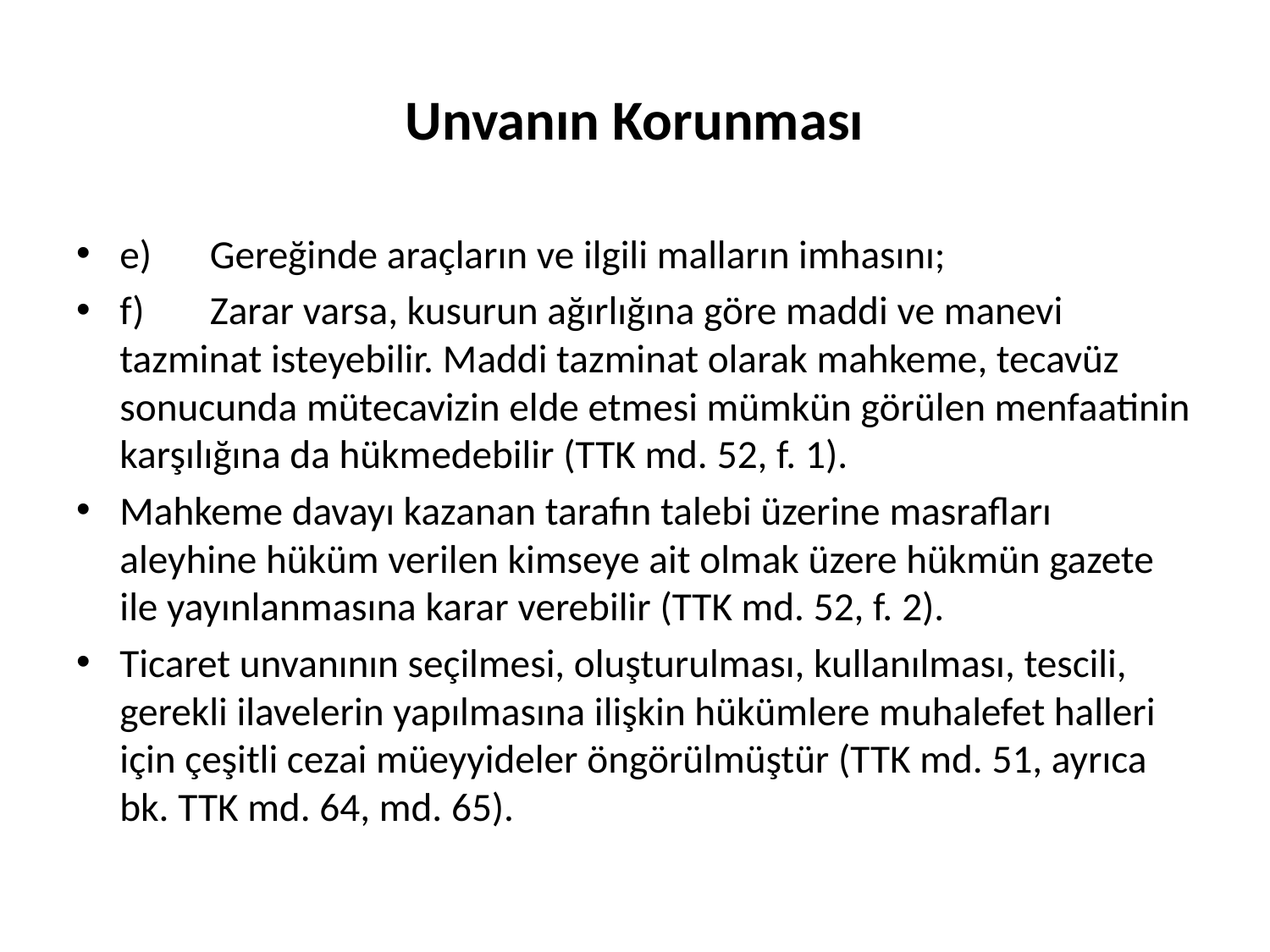

# Unvanın Korunması
e)	Gereğinde araçların ve ilgili malların imhasını;
f)	Zarar varsa, kusurun ağırlığına göre maddi ve manevi tazminat isteyebilir. Maddi tazminat olarak mahkeme, tecavüz sonucunda mütecavizin elde etmesi mümkün görülen menfaatinin karşılığına da hükmedebilir (TTK md. 52, f. 1).
Mahkeme davayı kazanan tarafın talebi üzerine masrafları aleyhine hüküm verilen kimseye ait olmak üzere hükmün gazete ile yayınlanmasına karar verebilir (TTK md. 52, f. 2).
Ticaret unvanının seçilmesi, oluşturulması, kullanılması, tescili, gerekli ilavelerin yapılmasına ilişkin hükümlere muhalefet halleri için çeşitli cezai müeyyideler öngörülmüştür (TTK md. 51, ayrıca bk. TTK md. 64, md. 65).